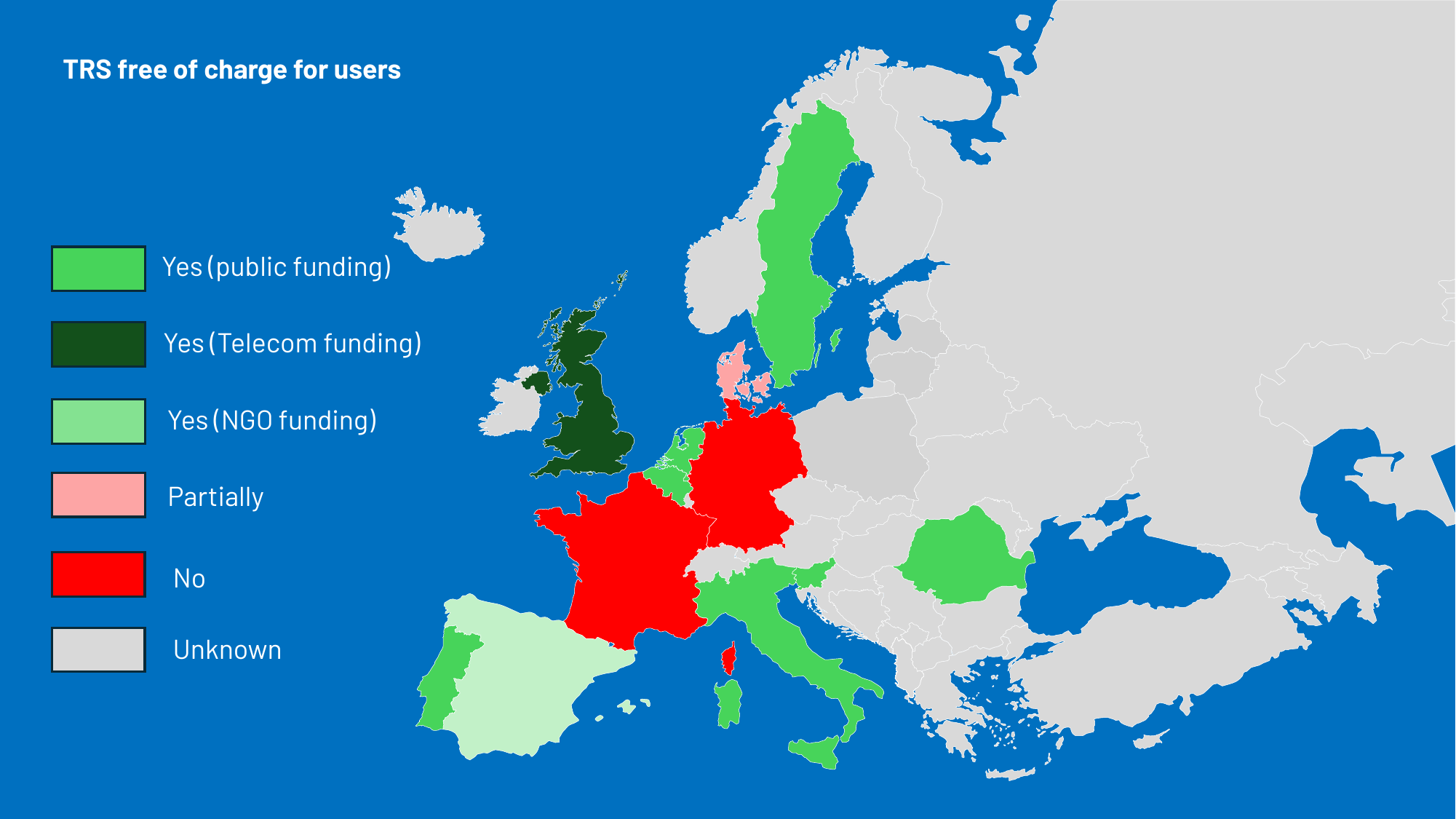

TRS free of charge for users
Yes (public funding)

Yes (Telecom funding)

Yes (NGO funding)

Partially

No
Unknown